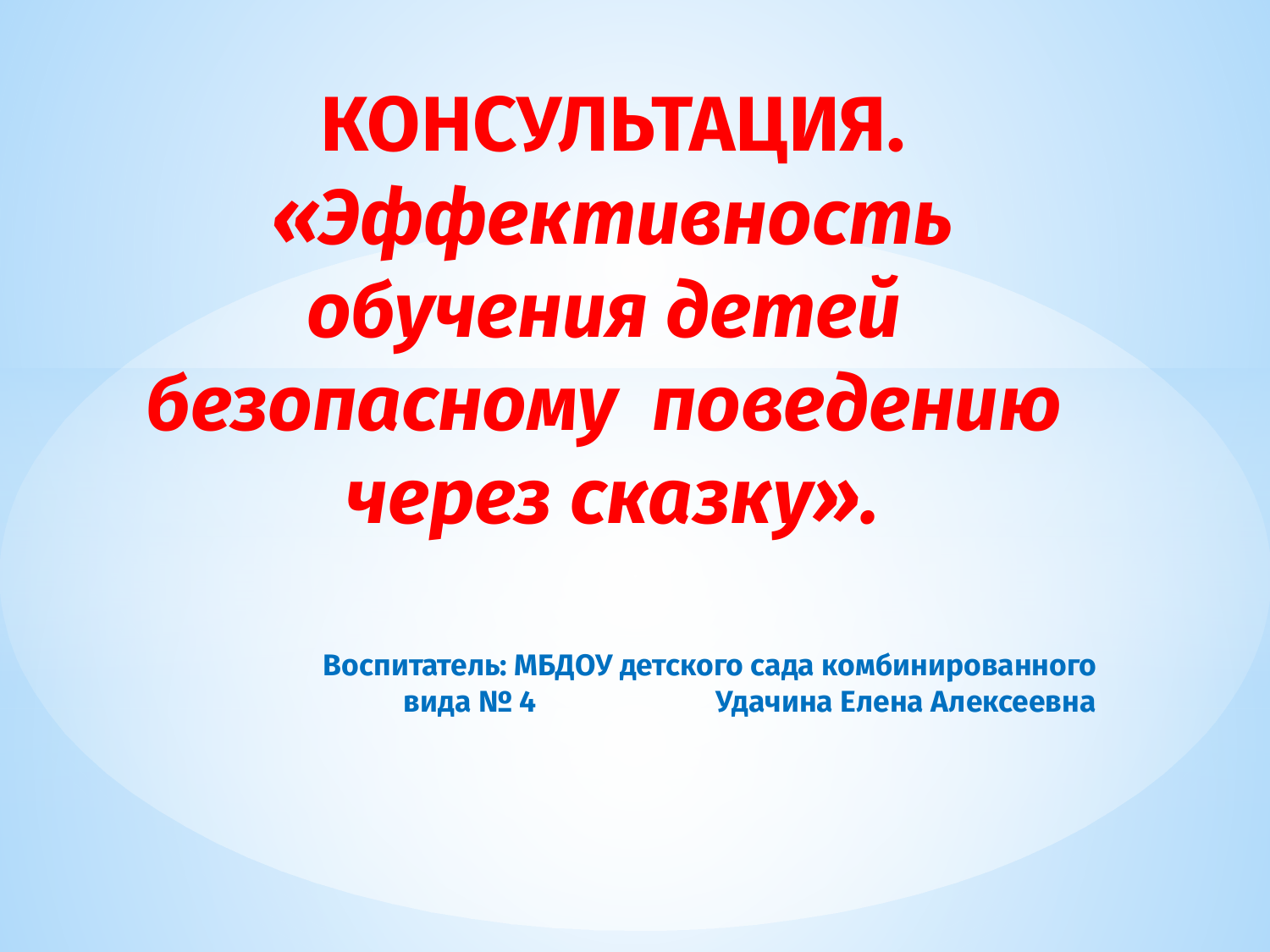

# КОНСУЛЬТАЦИЯ. «Эффективность обучения детей  безопасному  поведению  через сказку».
Воспитатель: МБДОУ детского сада комбинированного вида № 4                         Удачина Елена Алексеевна